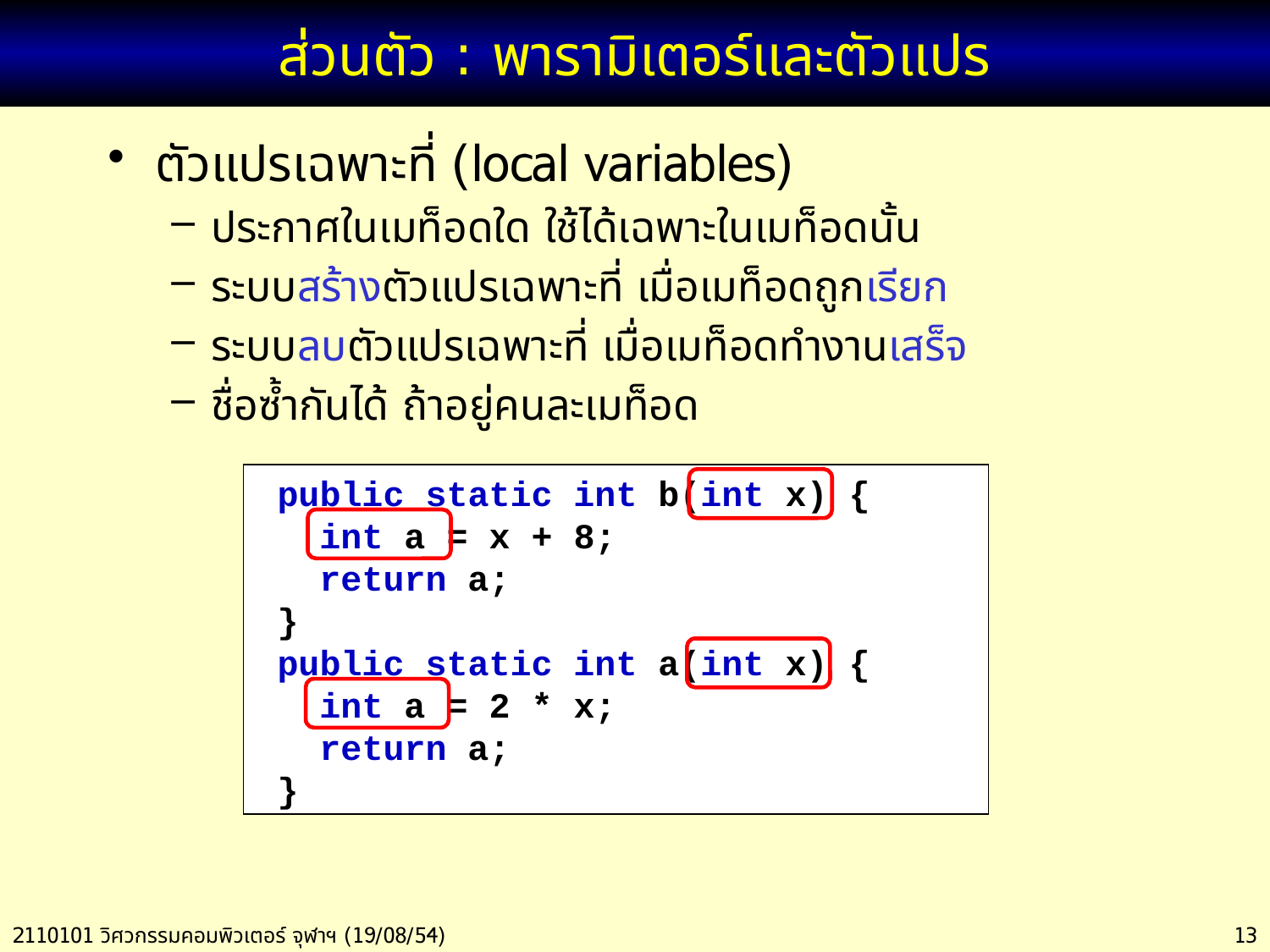

# ส่วนตัว : พารามิเตอร์และตัวแปร
ตัวแปรเฉพาะที่ (local variables)
ประกาศในเมท็อดใด ใช้ได้เฉพาะในเมท็อดนั้น
ระบบสร้างตัวแปรเฉพาะที่ เมื่อเมท็อดถูกเรียก
ระบบลบตัวแปรเฉพาะที่ เมื่อเมท็อดทำงานเสร็จ
ชื่อซ้ำกันได้ ถ้าอยู่คนละเมท็อด
 public static int b(int x) {
   int a = x + 8;
   return a;
 }
 public static int a(int x) {
   int a = 2 * x;
   return a;
 }